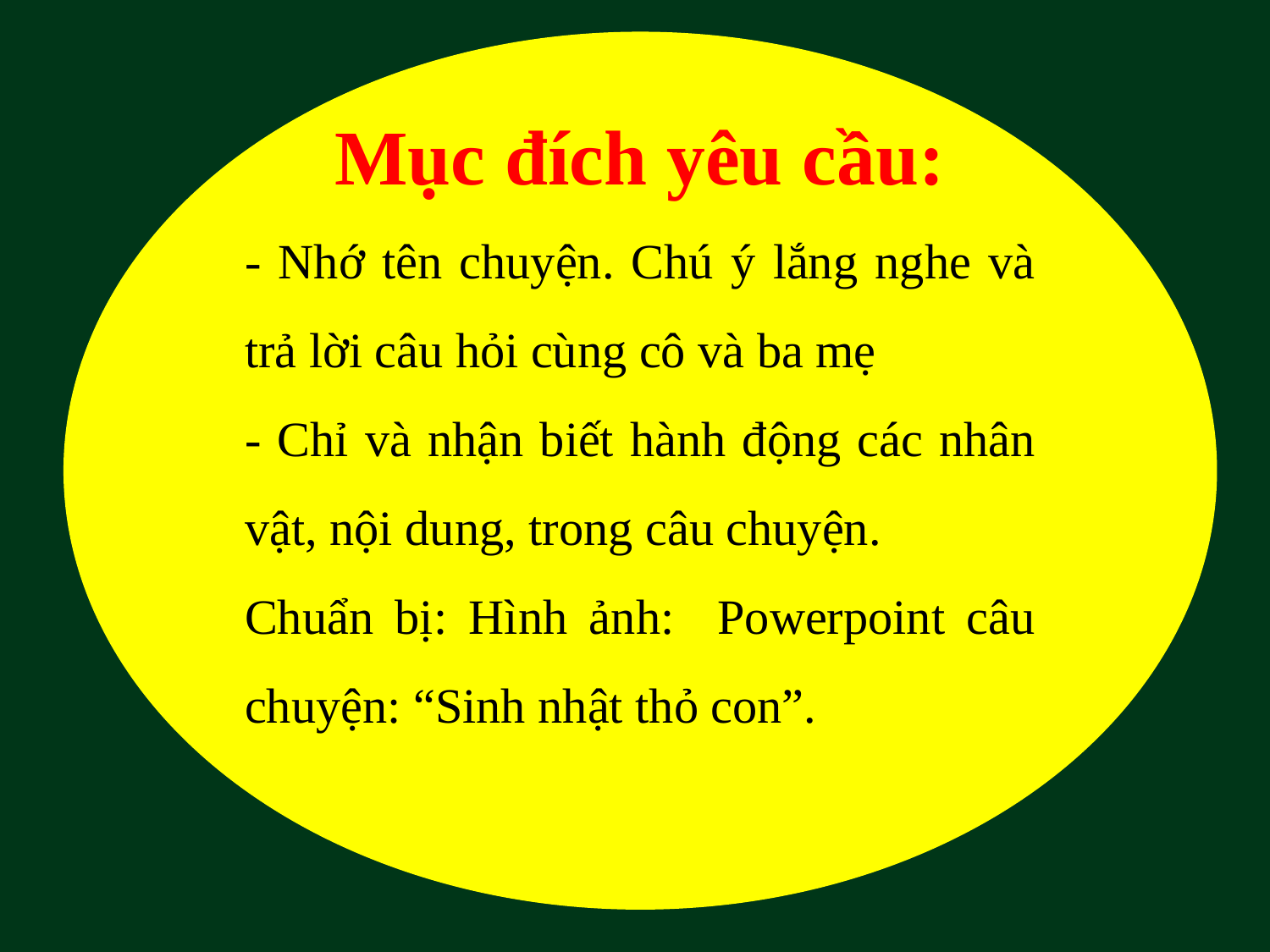

Mục đích yêu cầu:
- Nhớ tên chuyện. Chú ý lắng nghe và trả lời câu hỏi cùng cô và ba mẹ
- Chỉ và nhận biết hành động các nhân vật, nội dung, trong câu chuyện.
Chuẩn bị: Hình ảnh:  Powerpoint câu chuyện: “Sinh nhật thỏ con”.